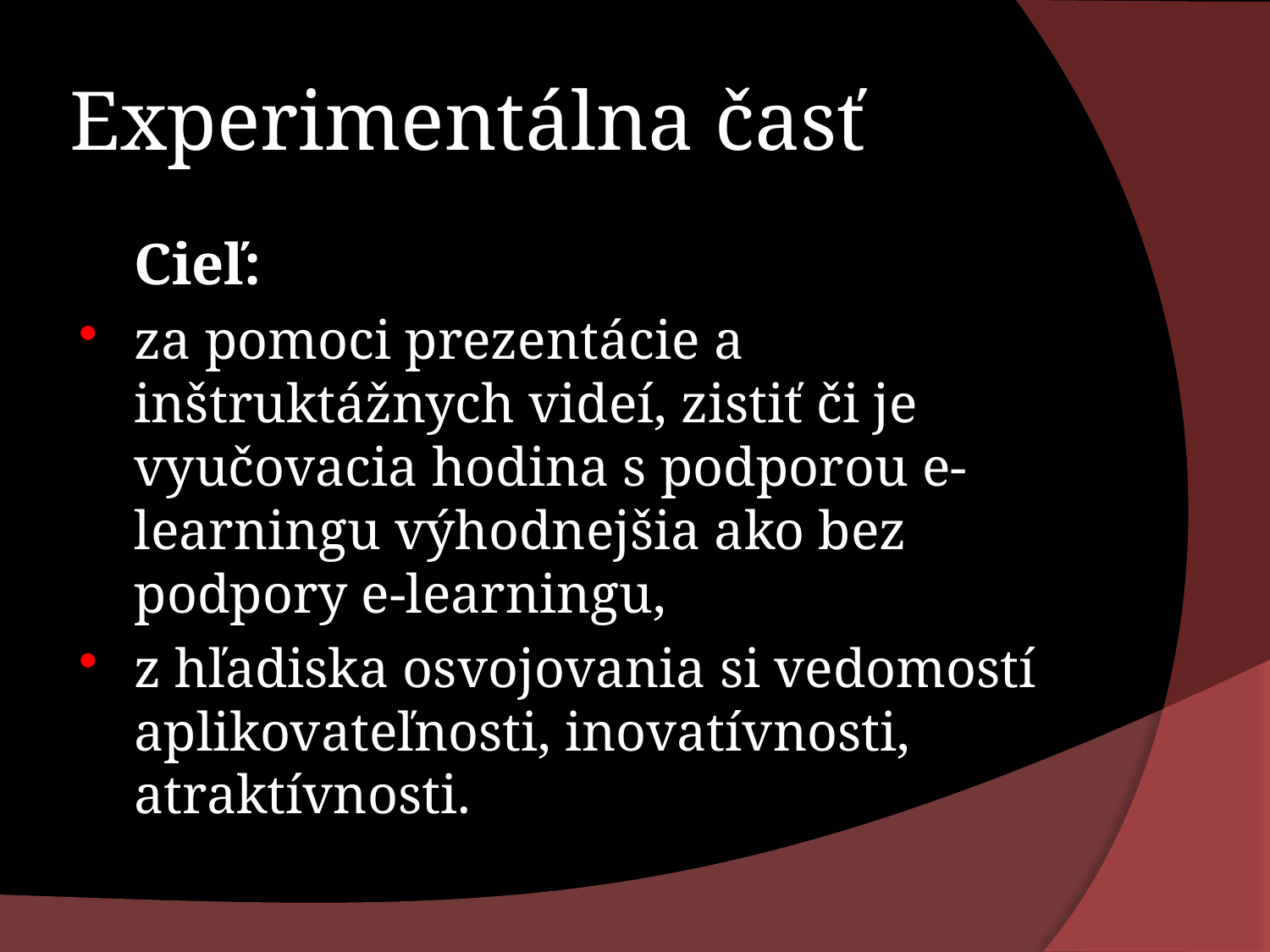

# Experimentálna časť
	Cieľ:
za pomoci prezentácie a inštruktážnych videí, zistiť či je vyučovacia hodina s podporou e-learningu výhodnejšia ako bez podpory e-learningu,
z hľadiska osvojovania si vedomostí aplikovateľnosti, inovatívnosti, atraktívnosti.